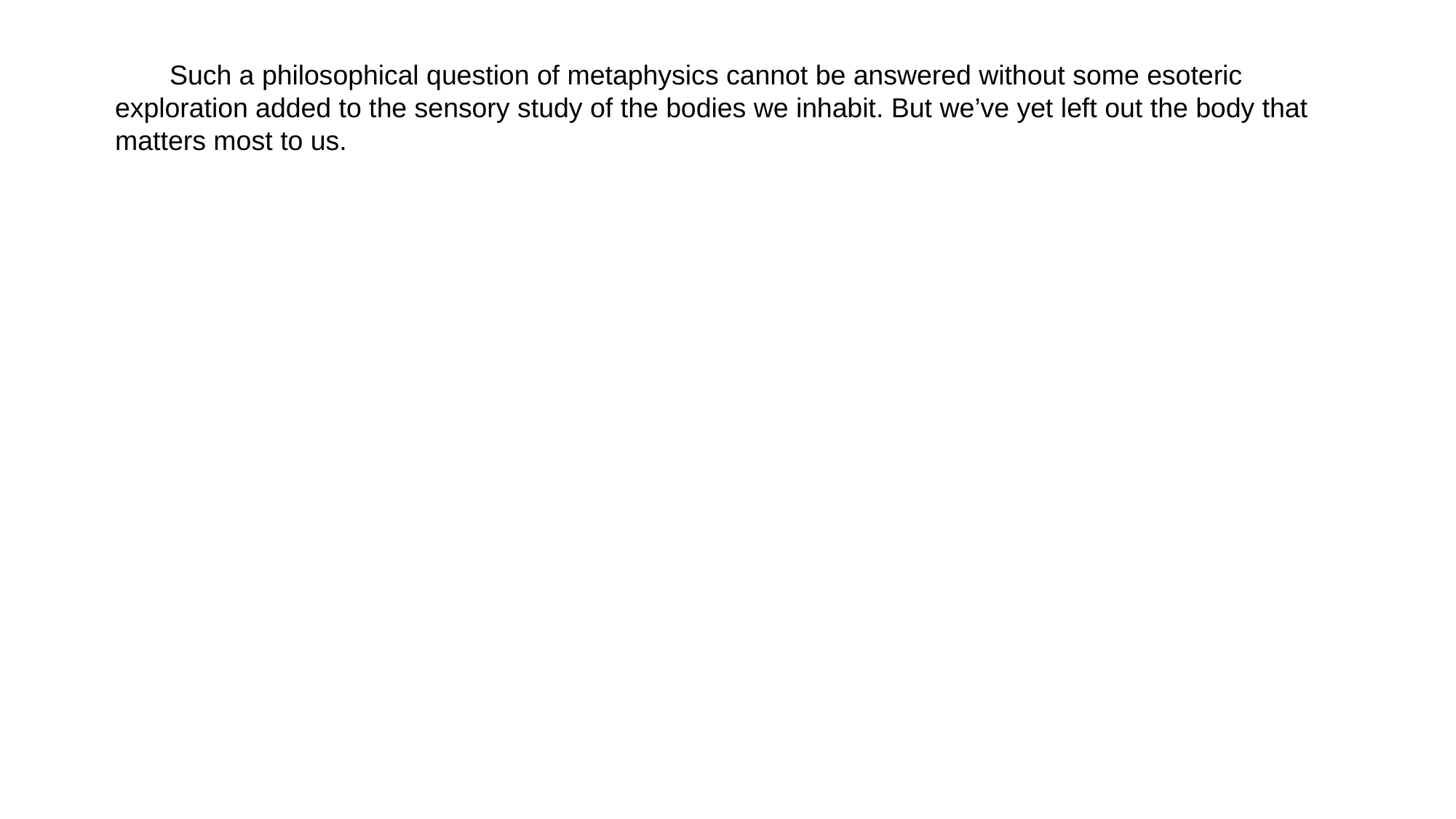

Such a philosophical question of metaphysics cannot be answered without some esoteric exploration added to the sensory study of the bodies we inhabit. But we’ve yet left out the body that matters most to us.